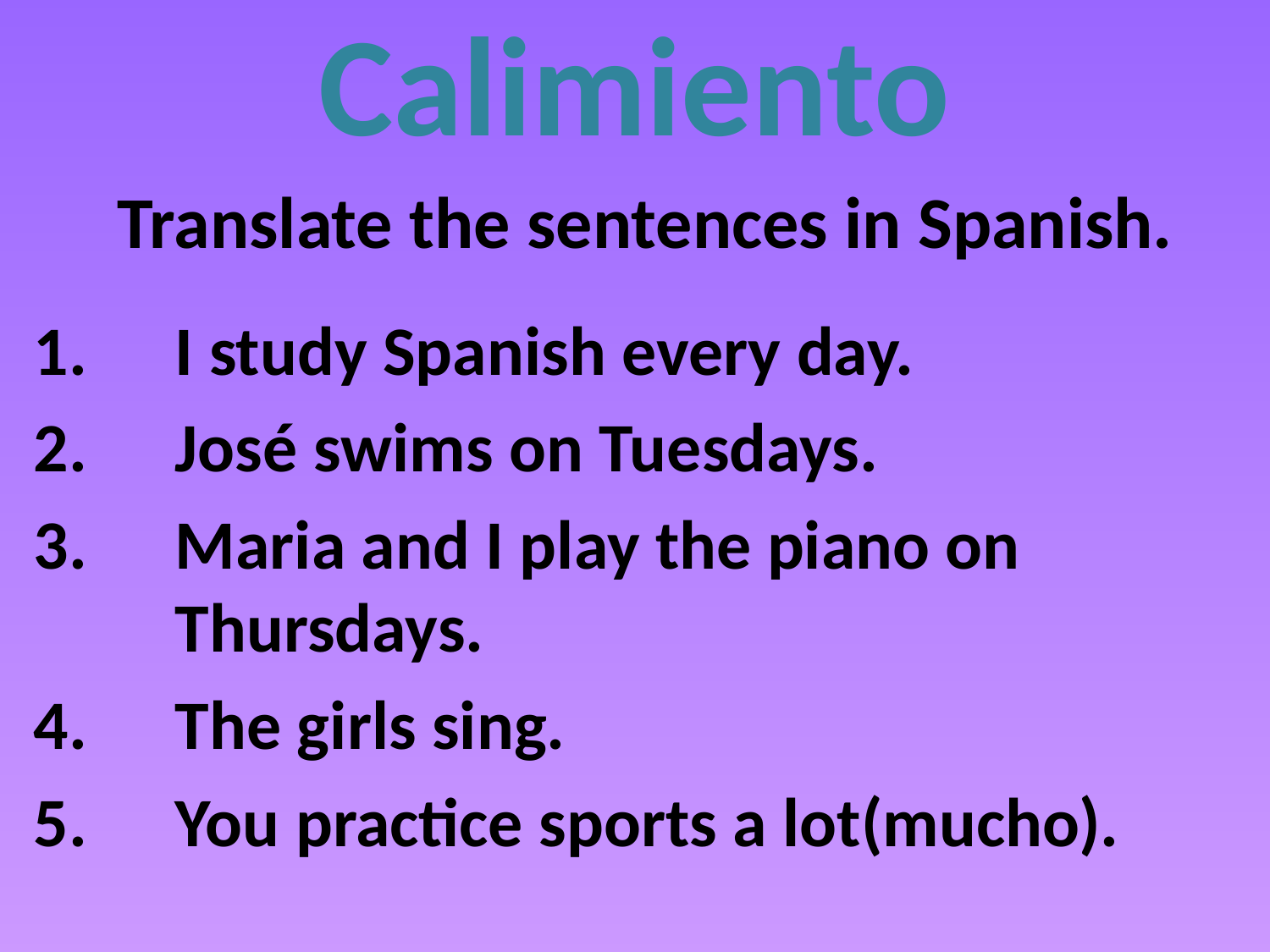

# Calimiento
Translate the sentences in Spanish.

I study Spanish every day.
José swims on Tuesdays.
Maria and I play the piano on Thursdays.
The girls sing.
You practice sports a lot(mucho).